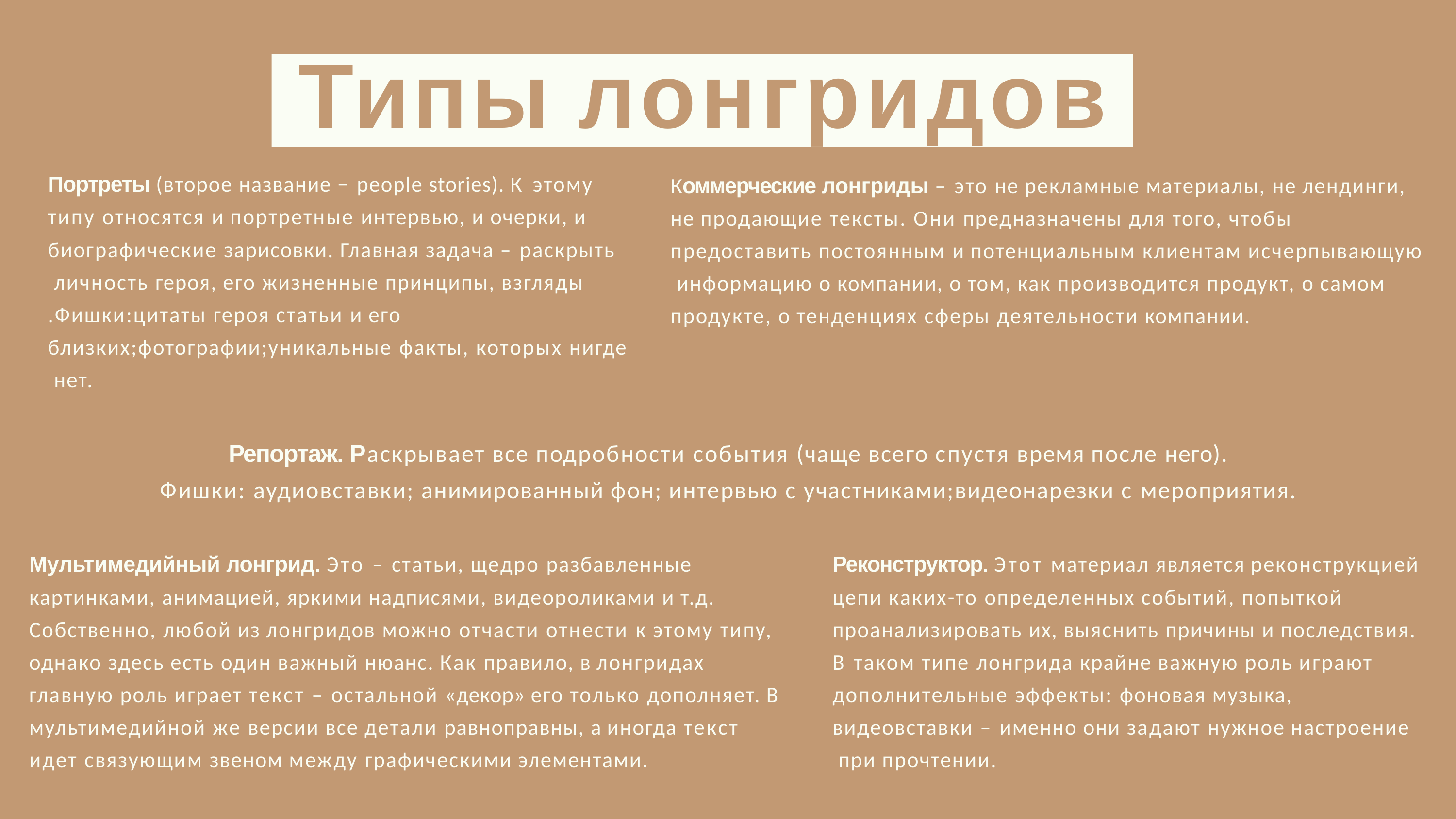

# Типы лонгридов

Портреты (второе название − people stories). К этому  типу относятся и портретные интервью, и очерки, и  биографические зарисовки. Главная задача – раскрыть  личность героя, его жизненные принципы, взгляды
.Фишки:цитаты героя статьи и его  близких;фотографии;уникальные факты, которых нигде  нет.
Коммерческие лонгриды – это не рекламные материалы, не лендинги,  не продающие тексты. Они предназначены для того, чтобы  предоставить постоянным и потенциальным клиентам исчерпывающую  информацию о компании, о том, как производится продукт, о самом  продукте, о тенденциях сферы деятельности компании.
Репортаж. Раскрывает все подробности события (чаще всего спустя время после него).
Фишки: аудиовставки; анимированный фон; интервью с участниками;видеонарезки с мероприятия.
Реконструктор. Этот материал является реконструкцией  цепи каких-то определенных событий, попыткой  проанализировать их, выяснить причины и последствия.
В таком типе лонгрида крайне важную роль играют  дополнительные эффекты: фоновая музыка,  видеовставки – именно они задают нужное настроение  при прочтении.
Мультимедийный лонгрид. Это – статьи, щедро разбавленные  картинками, анимацией, яркими надписями, видеороликами и т.д.  Собственно, любой из лонгридов можно отчасти отнести к этому типу,  однако здесь есть один важный нюанс. Как правило, в лонгридах  главную роль играет текст – остальной «декор» его только дополняет. В  мультимедийной же версии все детали равноправны, а иногда текст  идет связующим звеном между графическими элементами.